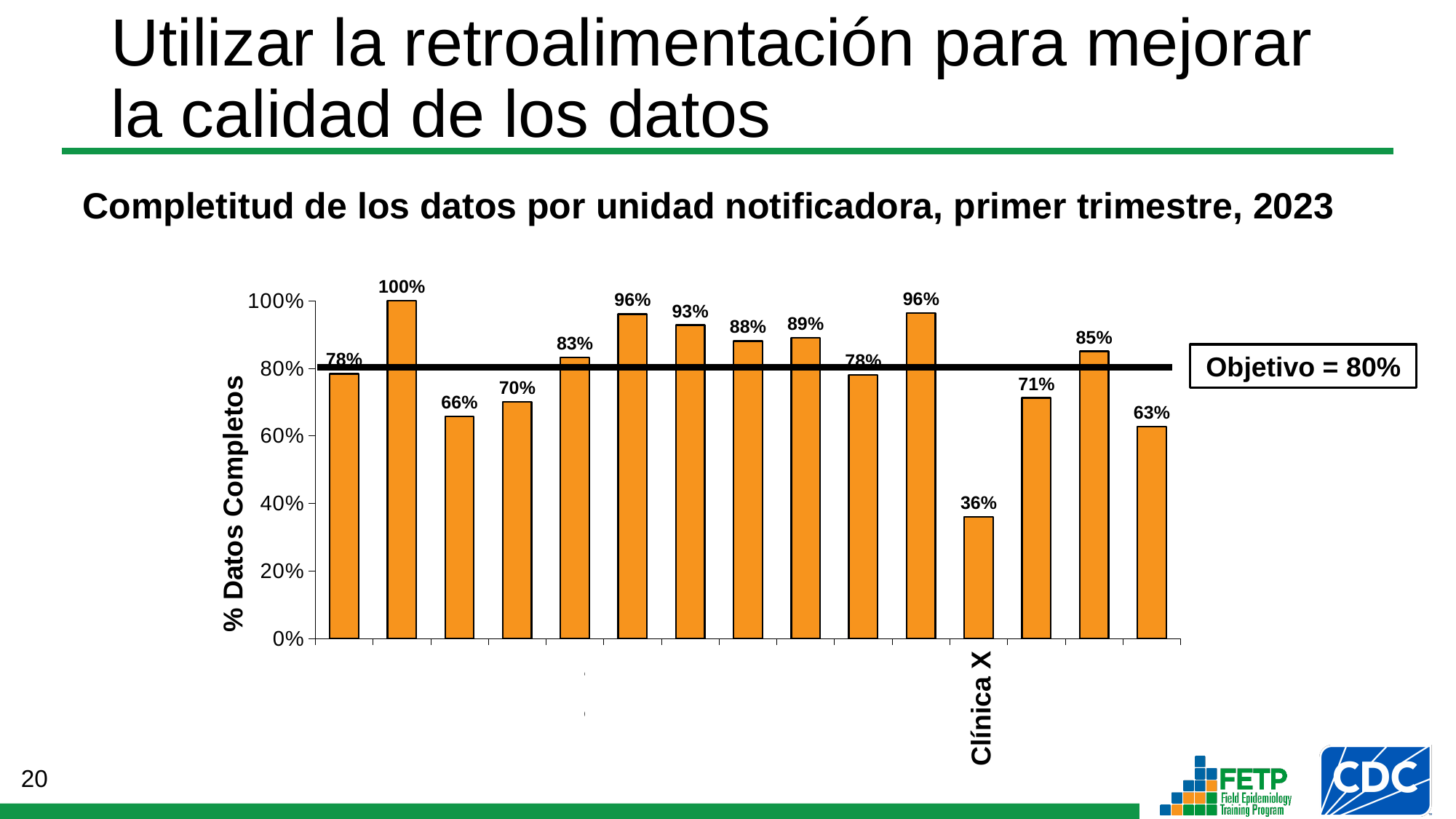

# Utilizar la retroalimentación para mejorar la calidad de los datos

### Chart

| Category |  |
|---|---|
| Agency A | 0.7835255354200988 |
| Agency B | 1.0 |
| Agency C | 0.6572890025575447 |
| Agency D | 0.7 |
| Agency E | 0.8321019578869597 |
| Agency F | 0.9603960396039604 |
| Agency G | 0.9277912621359223 |
| Agency H | 0.8804469273743016 |
| Agency I | 0.89 |
| Agency J | 0.7800669585372135 |
| Agency K | 0.9629225736095965 |
| Agency X | 0.36 |
| Agency M | 0.7121212121212122 |
| Agency N | 0.85 |
| Agency O | 0.6277372262773723 |
Completitud de los datos por unidad notificadora, primer trimestre, 2023
Objetivo = 80%
Clínica X